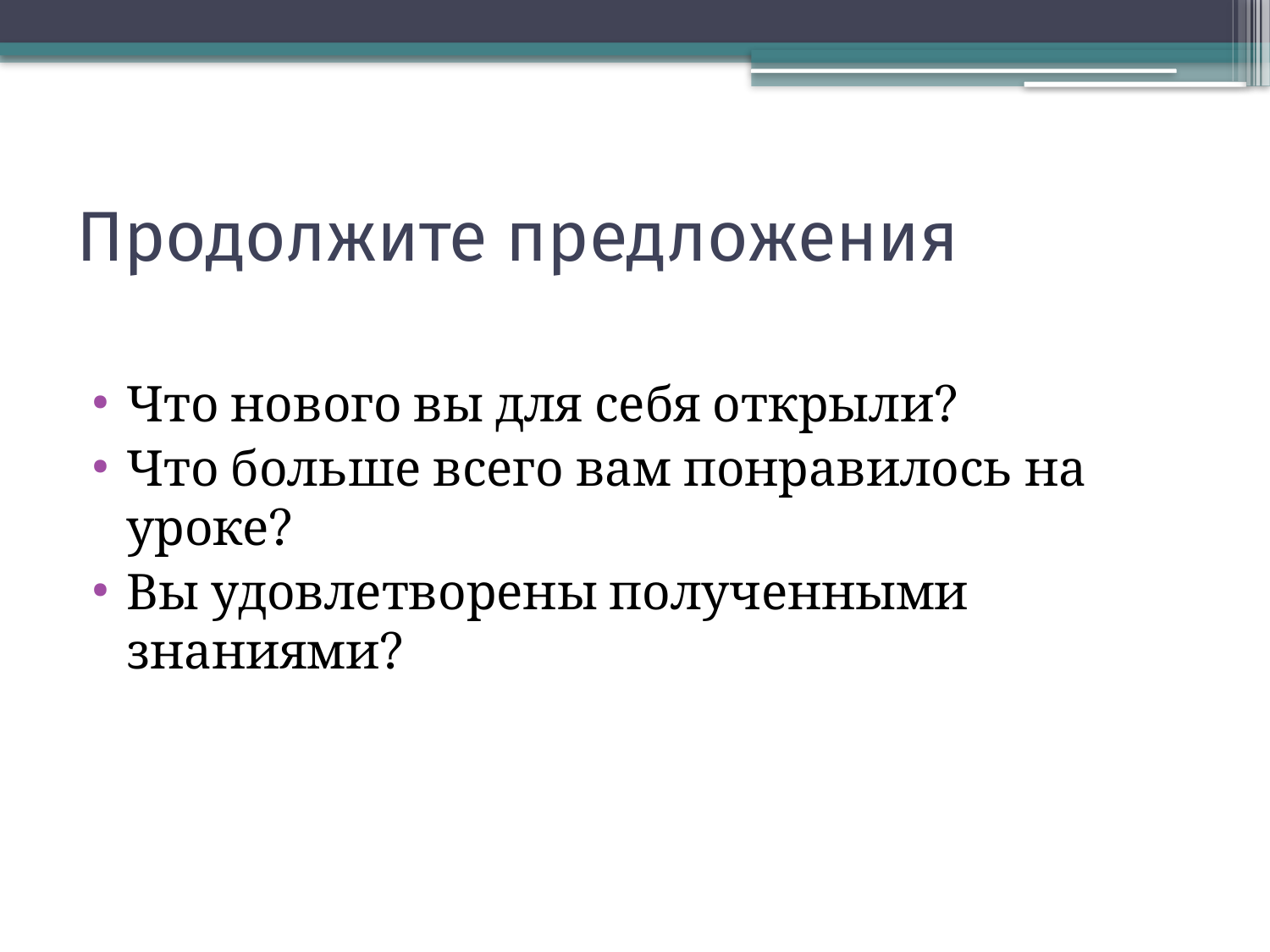

# Продолжите предложения
Что нового вы для себя открыли?
Что больше всего вам понравилось на уроке?
Вы удовлетворены полученными знаниями?